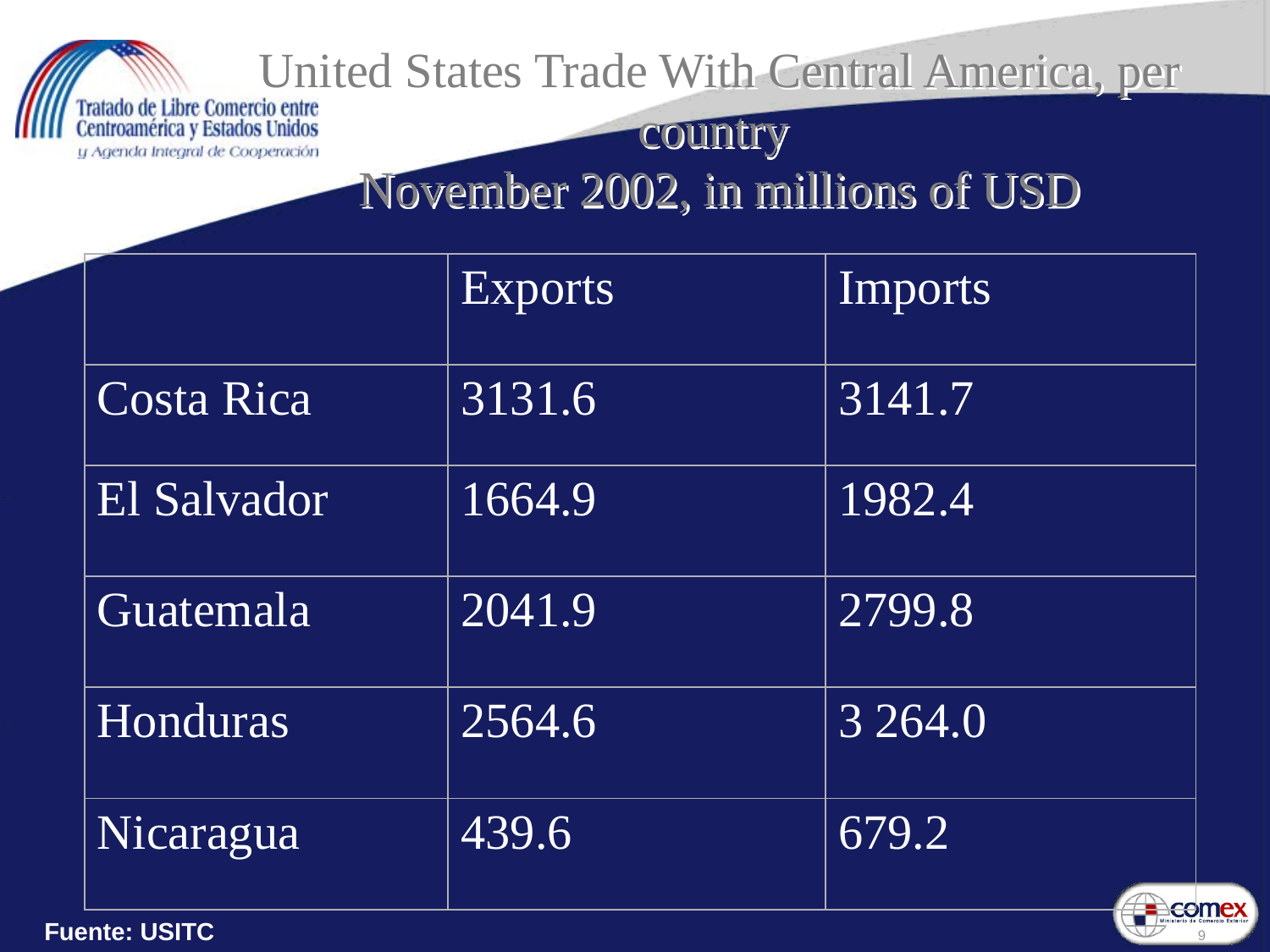

# United States Trade With Central America, per country November 2002, in millions of USD
|  | Exports | Imports |
| --- | --- | --- |
| Costa Rica | 3131.6 | 3141.7 |
| El Salvador | 1664.9 | 1982.4 |
| Guatemala | 2041.9 | 2799.8 |
| Honduras | 2564.6 | 3 264.0 |
| Nicaragua | 439.6 | 679.2 |
Fuente: USITC